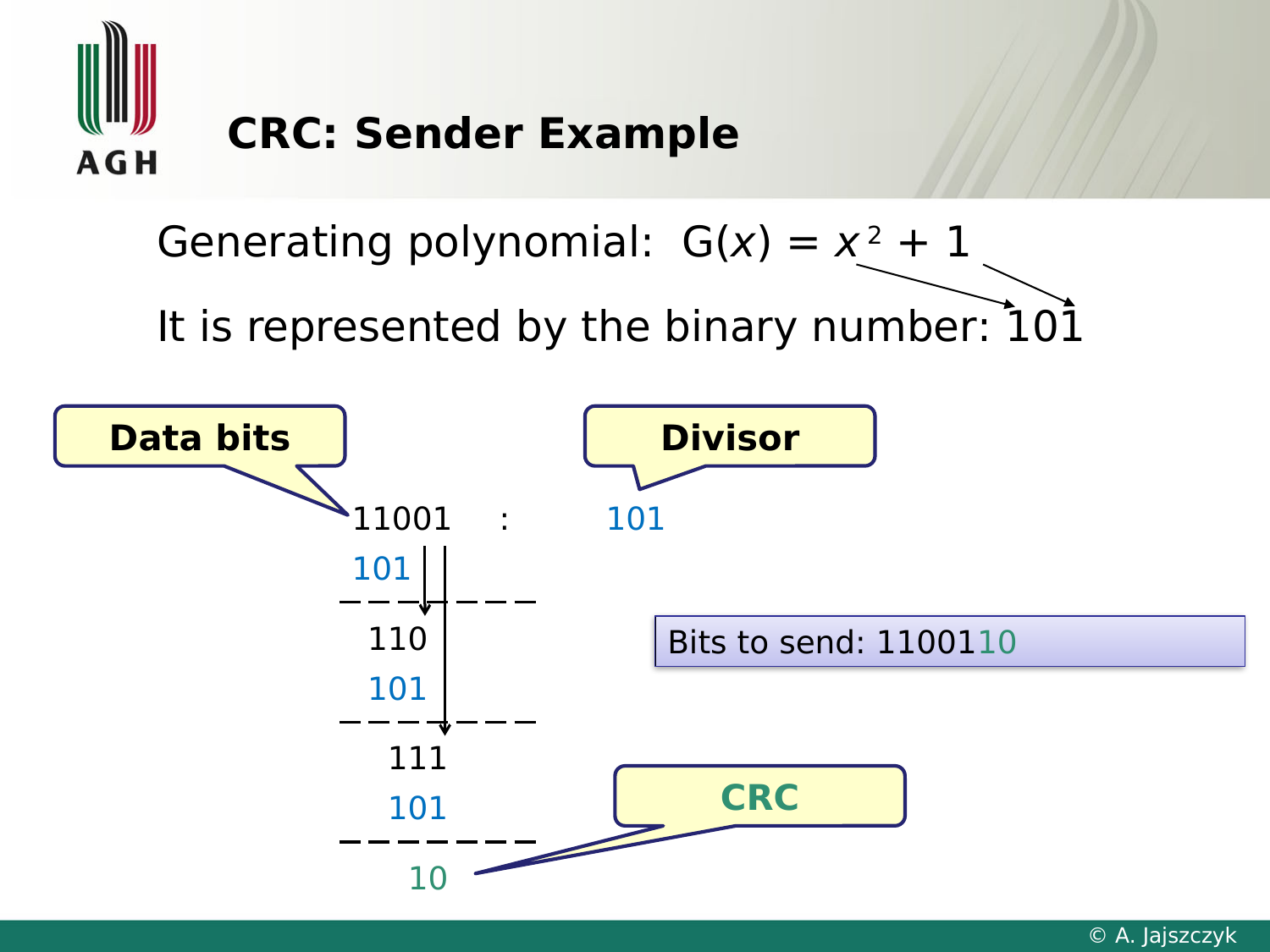

# CRC: Sender Example
Generating polynomial:  G(x) = x 2 + 1

It is represented by the binary number: 101

Data bits
Divisor

11001	  :	101
101
 110
Bits to send: 1100110
 101
  111
CRC
  101
   10